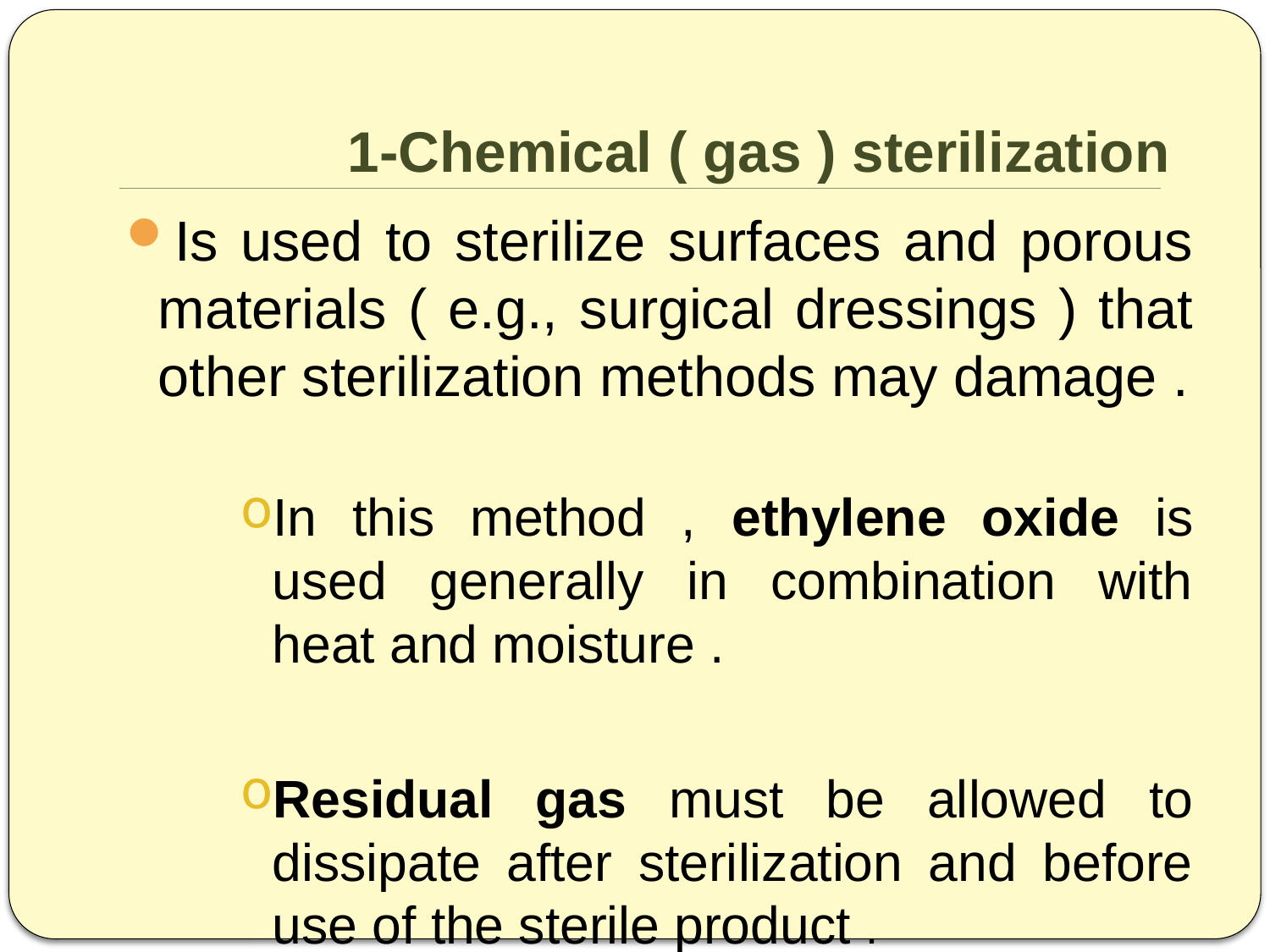

# 1-Chemical ( gas ) sterilization
Is used to sterilize surfaces and porous materials ( e.g., surgical dressings ) that other sterilization methods may damage .

In this method , ethylene oxide is used generally in combination with heat and moisture .

Residual gas must be allowed to dissipate after sterilization and before use of the sterile product .